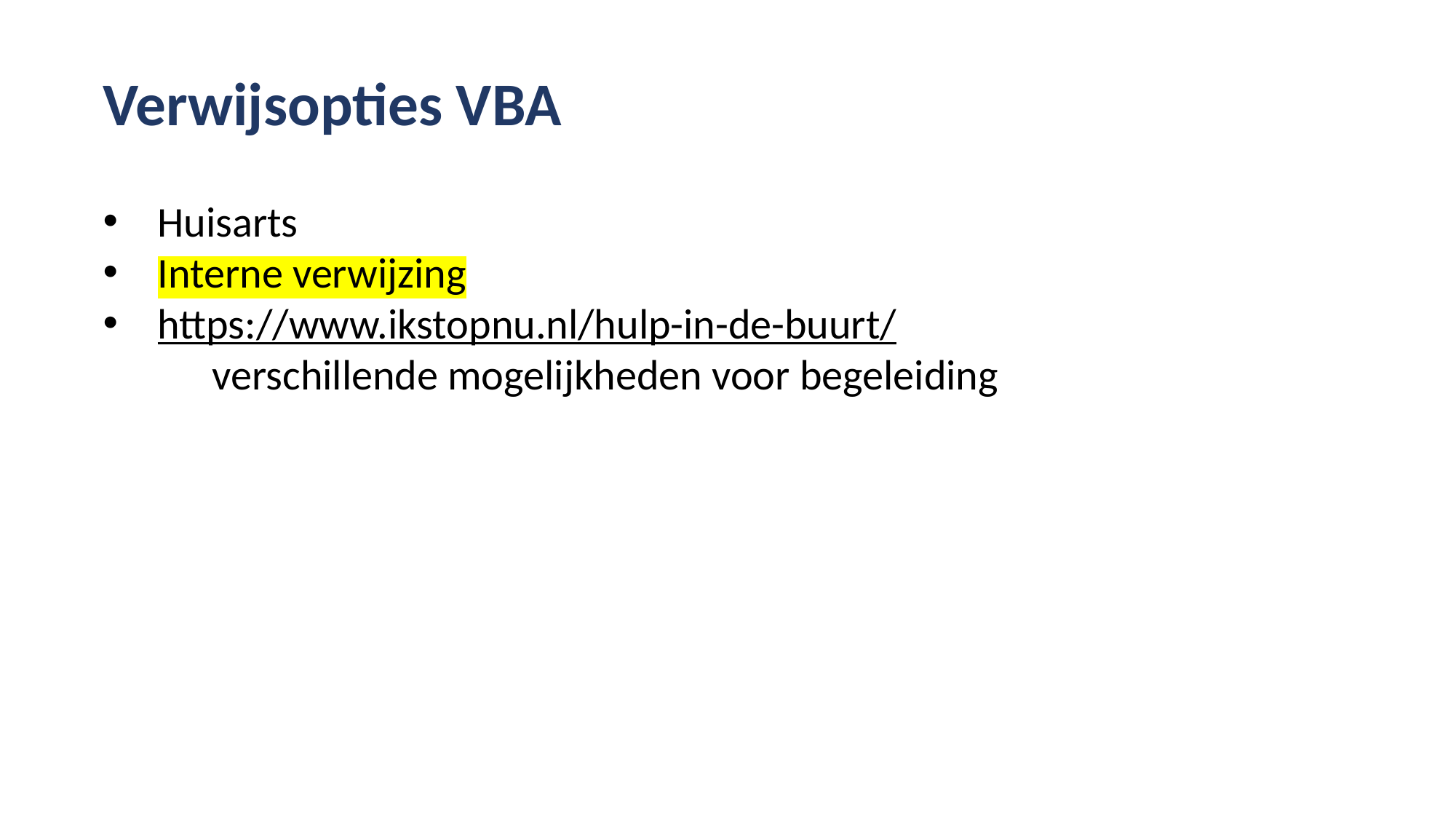

Verwijsopties VBA
Huisarts
Interne verwijzing
https://www.ikstopnu.nl/hulp-in-de-buurt/
	verschillende mogelijkheden voor begeleiding